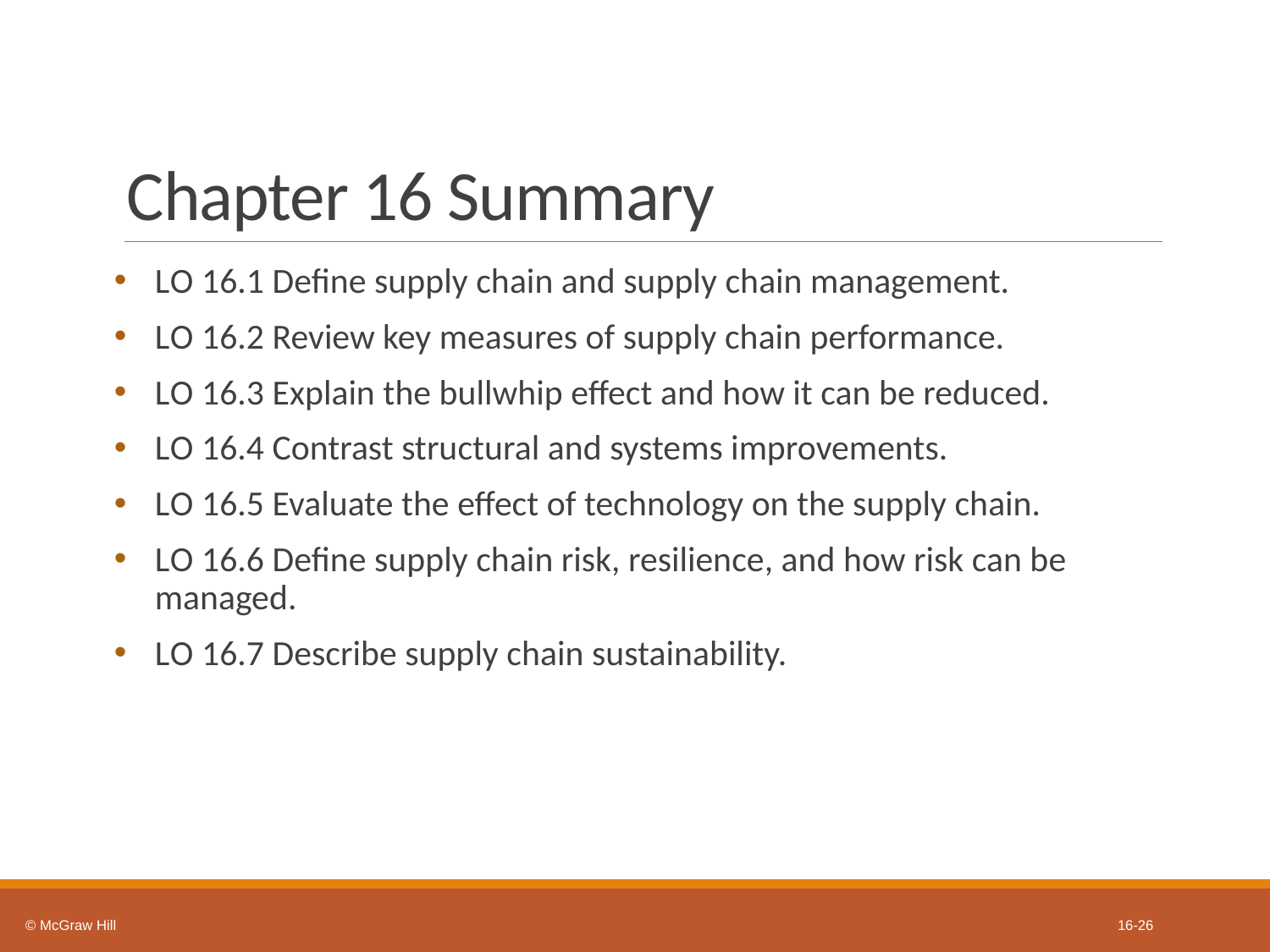

# Chapter 16 Summary
L O 16.1 Define supply chain and supply chain management.
L O 16.2 Review key measures of supply chain performance.
L O 16.3 Explain the bullwhip effect and how it can be reduced.
L O 16.4 Contrast structural and systems improvements.
L O 16.5 Evaluate the effect of technology on the supply chain.
L O 16.6 Define supply chain risk, resilience, and how risk can be managed.
L O 16.7 Describe supply chain sustainability.